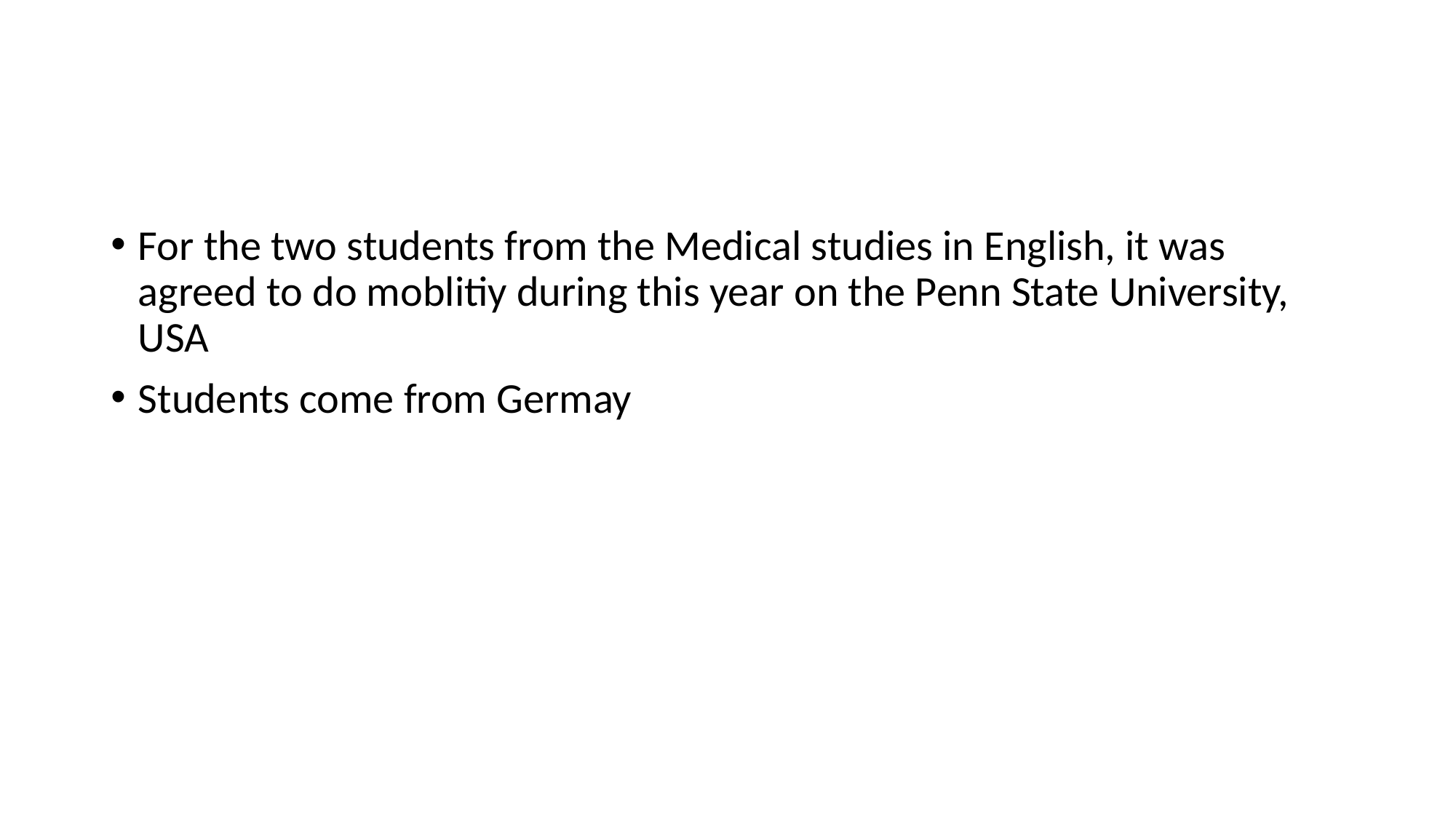

#
For the two students from the Medical studies in English, it was agreed to do moblitiy during this year on the Penn State University, USA
Students come from Germay